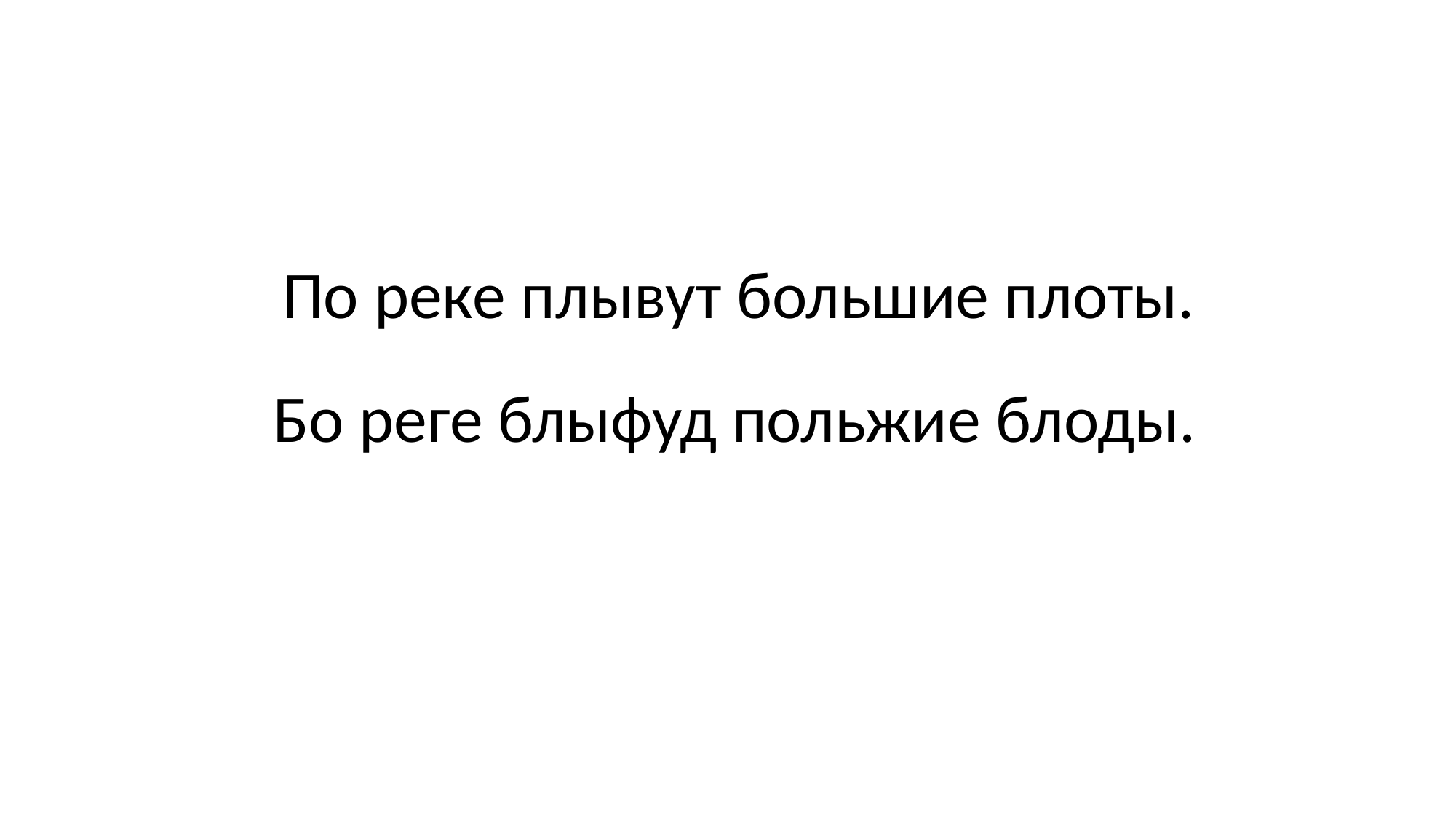

# Бо реге блыфуд польжие блоды.
По реке плывут большие плоты.